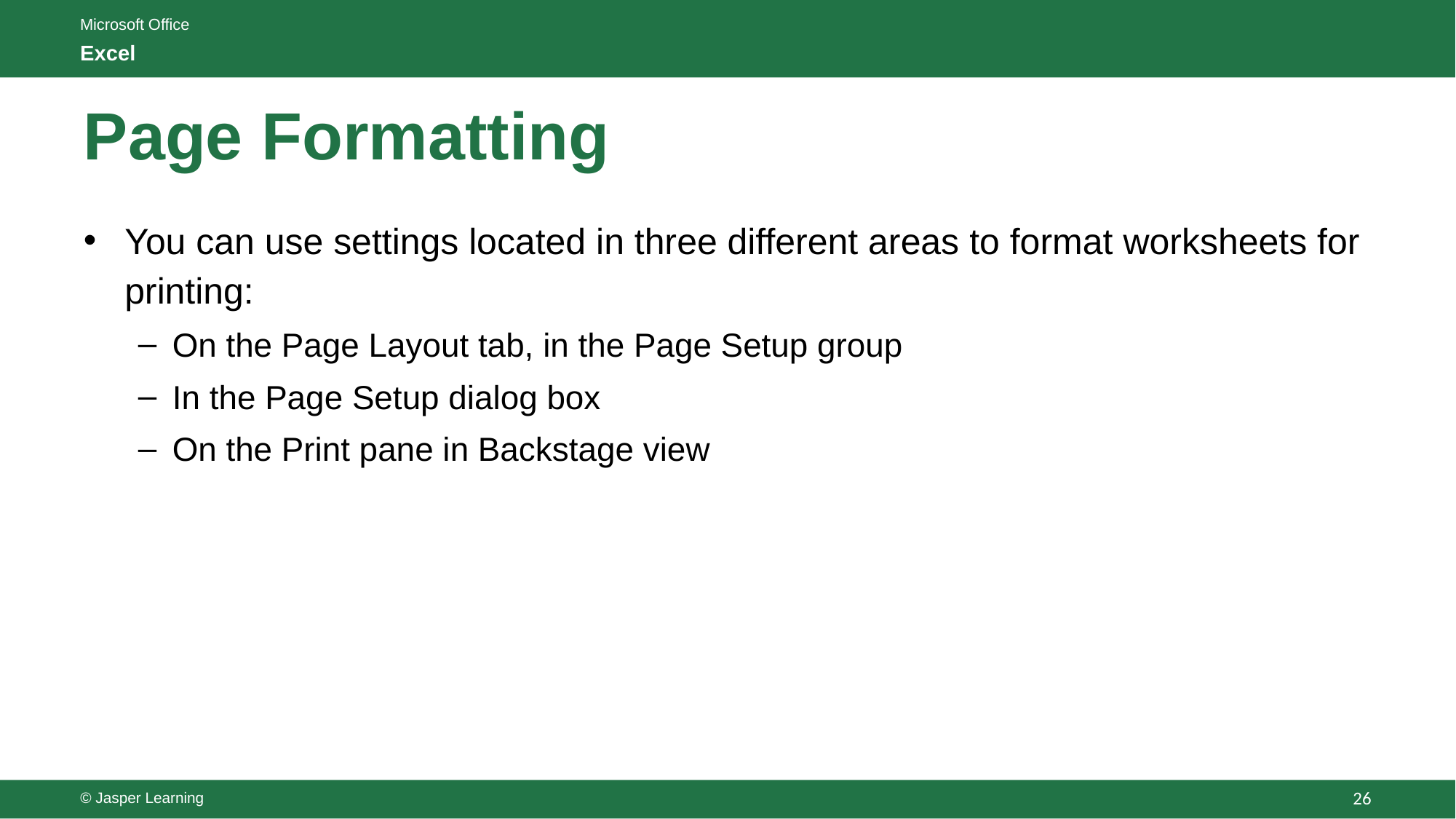

# Page Formatting
You can use settings located in three different areas to format worksheets for printing:
On the Page Layout tab, in the Page Setup group
In the Page Setup dialog box
On the Print pane in Backstage view

© Jasper Learning
26